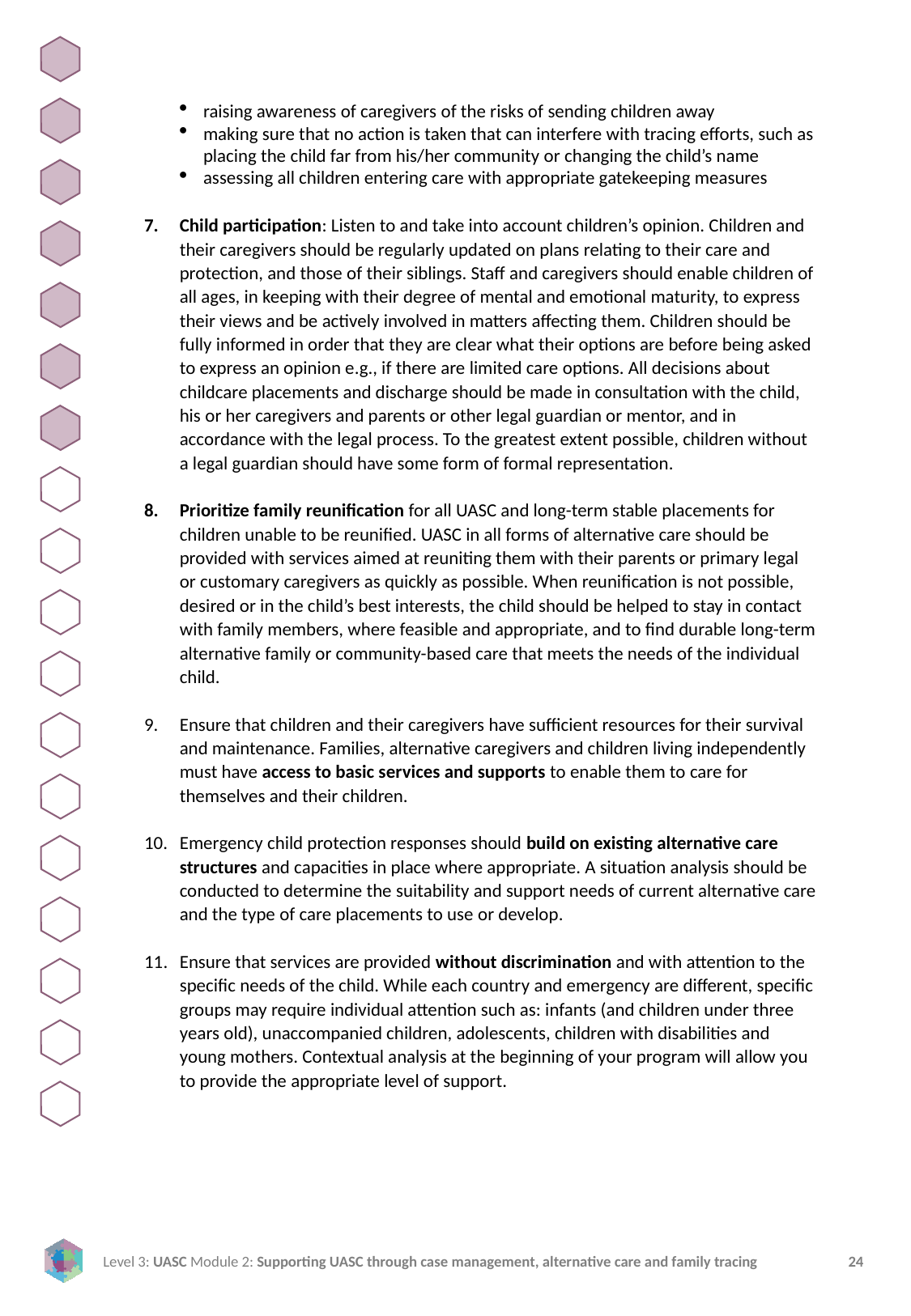

raising awareness of caregivers of the risks of sending children away
making sure that no action is taken that can interfere with tracing efforts, such as placing the child far from his/her community or changing the child’s name
assessing all children entering care with appropriate gatekeeping measures

Child participation: Listen to and take into account children’s opinion. Children and their caregivers should be regularly updated on plans relating to their care and protection, and those of their siblings. Staff and caregivers should enable children of all ages, in keeping with their degree of mental and emotional maturity, to express their views and be actively involved in matters affecting them. Children should be fully informed in order that they are clear what their options are before being asked to express an opinion e.g., if there are limited care options. All decisions about childcare placements and discharge should be made in consultation with the child, his or her caregivers and parents or other legal guardian or mentor, and in accordance with the legal process. To the greatest extent possible, children without a legal guardian should have some form of formal representation.

Prioritize family reunification for all UASC and long-term stable placements for children unable to be reunified. UASC in all forms of alternative care should be provided with services aimed at reuniting them with their parents or primary legal or customary caregivers as quickly as possible. When reunification is not possible, desired or in the child’s best interests, the child should be helped to stay in contact with family members, where feasible and appropriate, and to find durable long-term alternative family or community-based care that meets the needs of the individual child.

Ensure that children and their caregivers have sufficient resources for their survival and maintenance. Families, alternative caregivers and children living independently must have access to basic services and supports to enable them to care for themselves and their children.

Emergency child protection responses should build on existing alternative care structures and capacities in place where appropriate. A situation analysis should be conducted to determine the suitability and support needs of current alternative care and the type of care placements to use or develop.

11. 	Ensure that services are provided without discrimination and with attention to the specific needs of the child. While each country and emergency are different, specific groups may require individual attention such as: infants (and children under three years old), unaccompanied children, adolescents, children with disabilities and young mothers. Contextual analysis at the beginning of your program will allow you to provide the appropriate level of support.